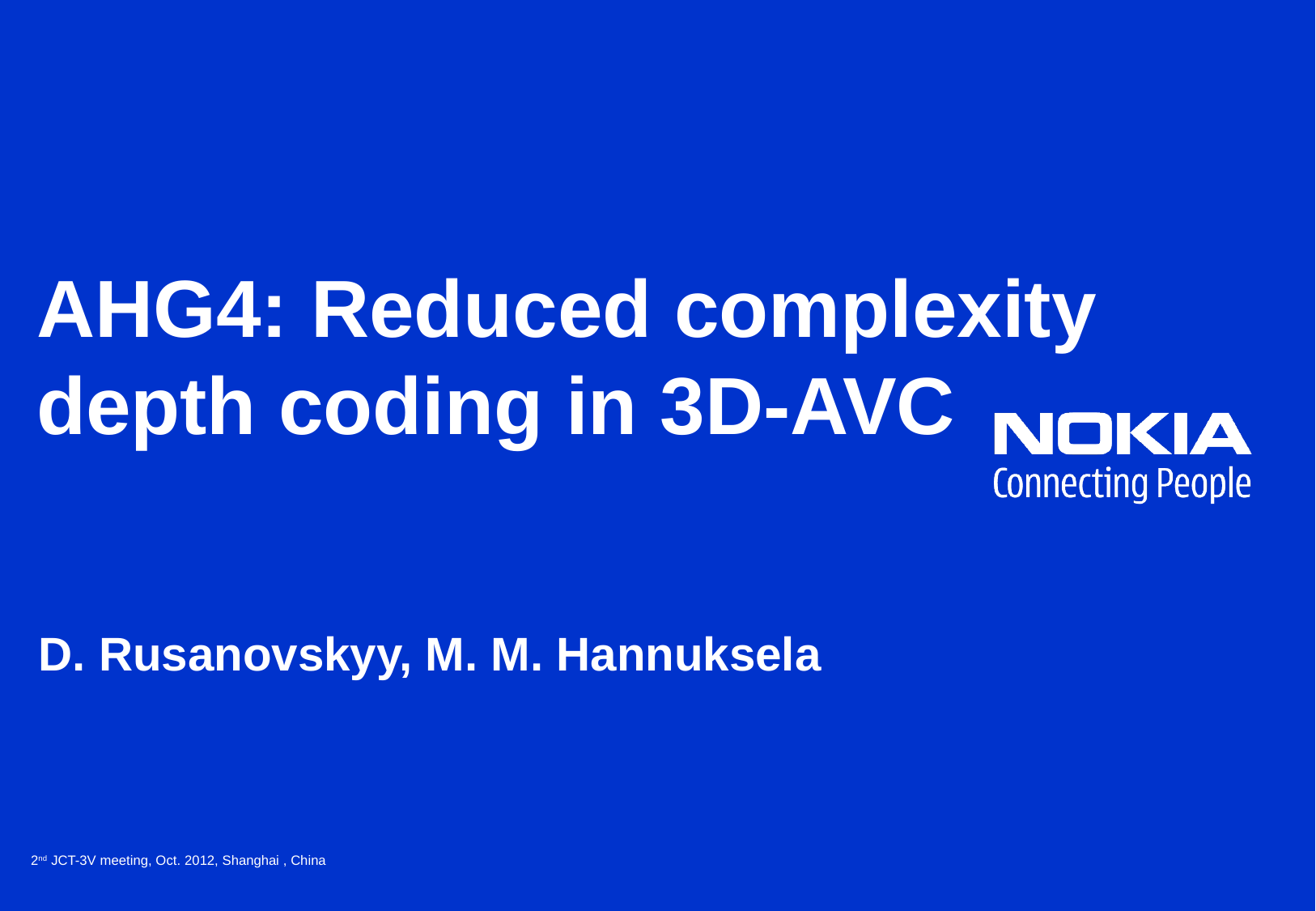

# AHG4: Reduced complexity depth coding in 3D-AVC
D. Rusanovskyy, M. M. Hannuksela